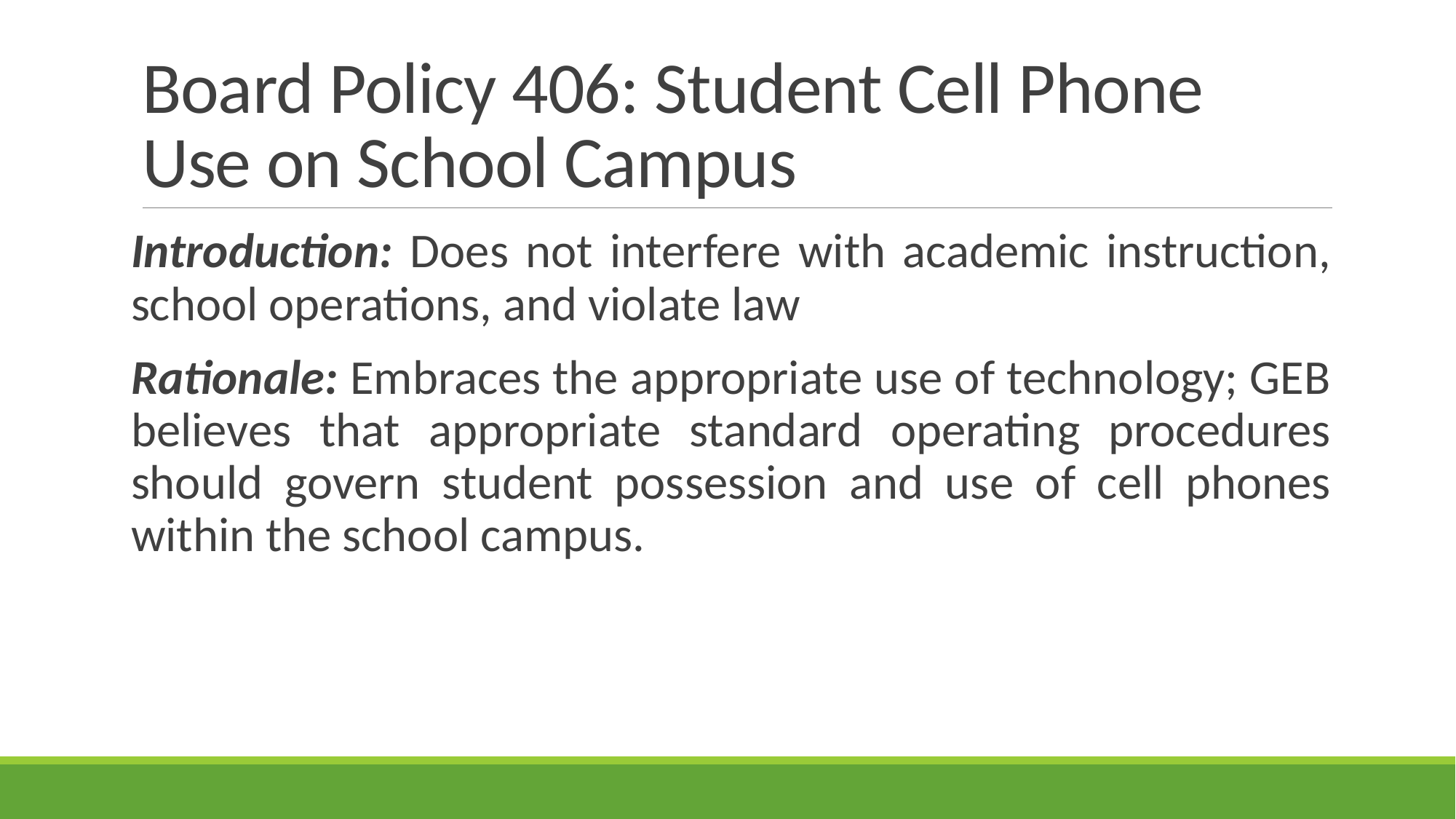

# Board Policy 406: Student Cell Phone Use on School Campus
Introduction: Does not interfere with academic instruction, school operations, and violate law
Rationale: Embraces the appropriate use of technology; GEB believes that appropriate standard operating procedures should govern student possession and use of cell phones within the school campus.